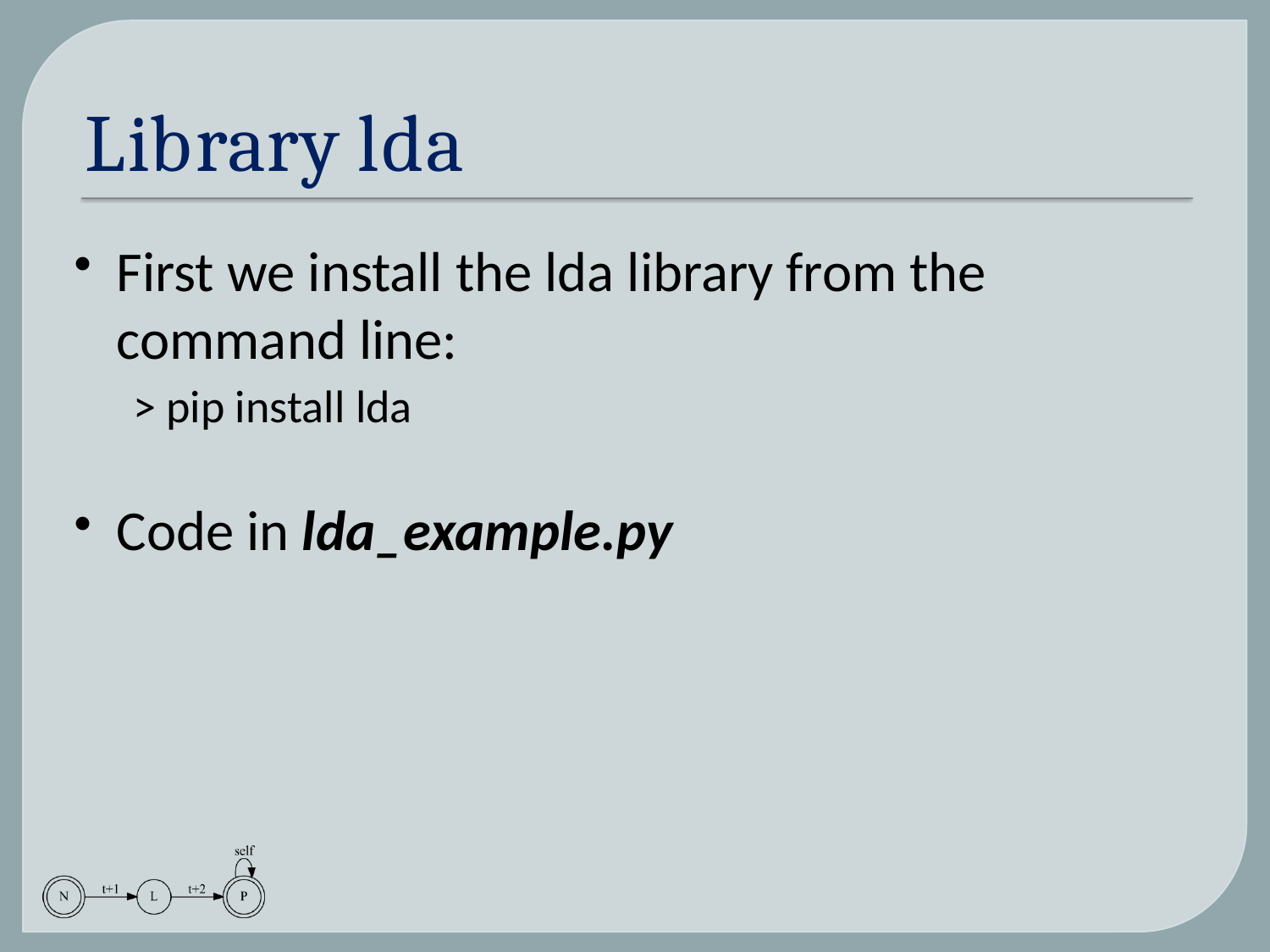

# Library lda
First we install the lda library from the command line:
> pip install lda

Code in lda_example.py